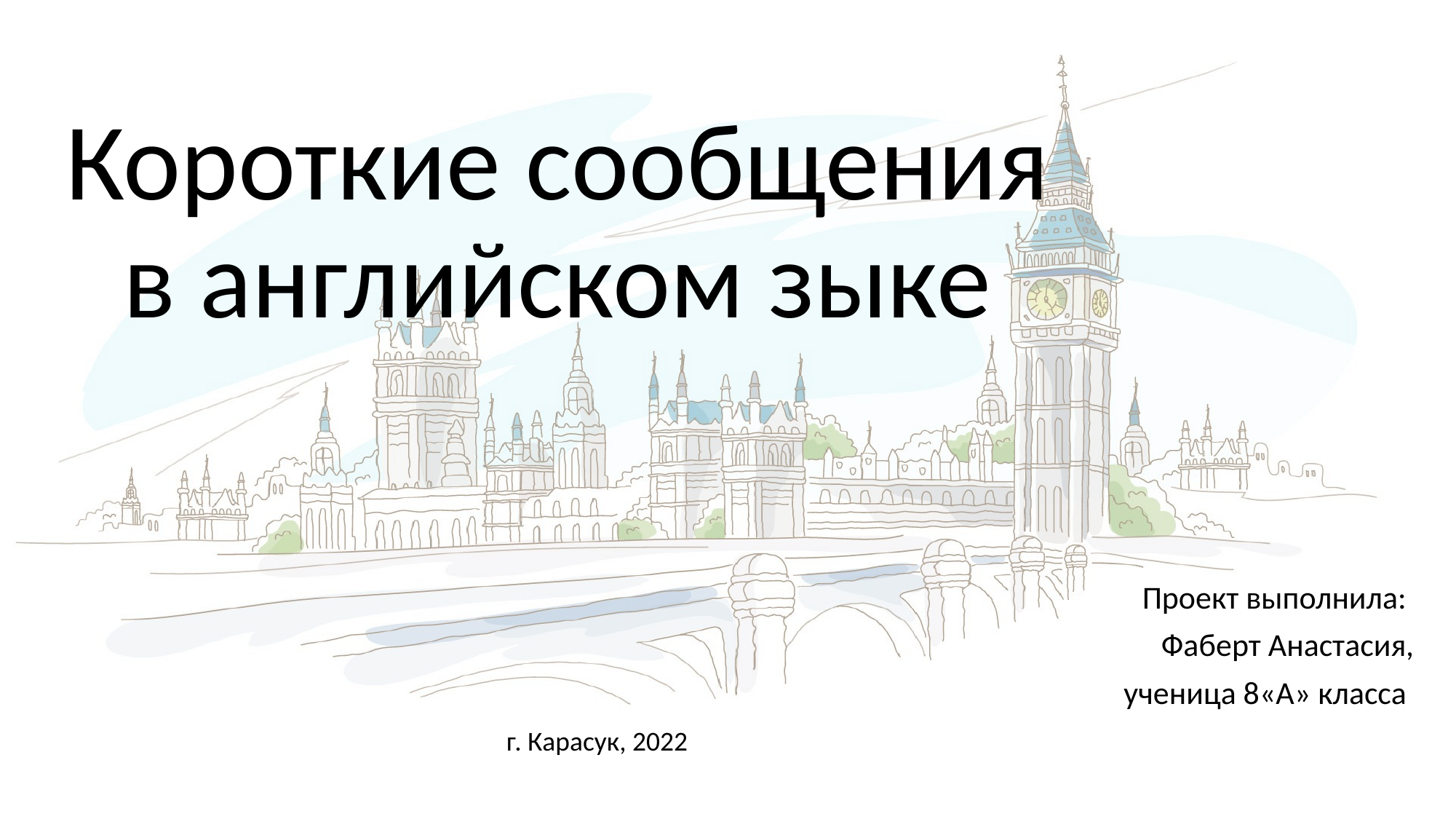

# Короткие сообщения в английском зыке

Проект выполнила:
Фаберт Анастасия,
ученица 8«А» класса

г. Карасук, 2022